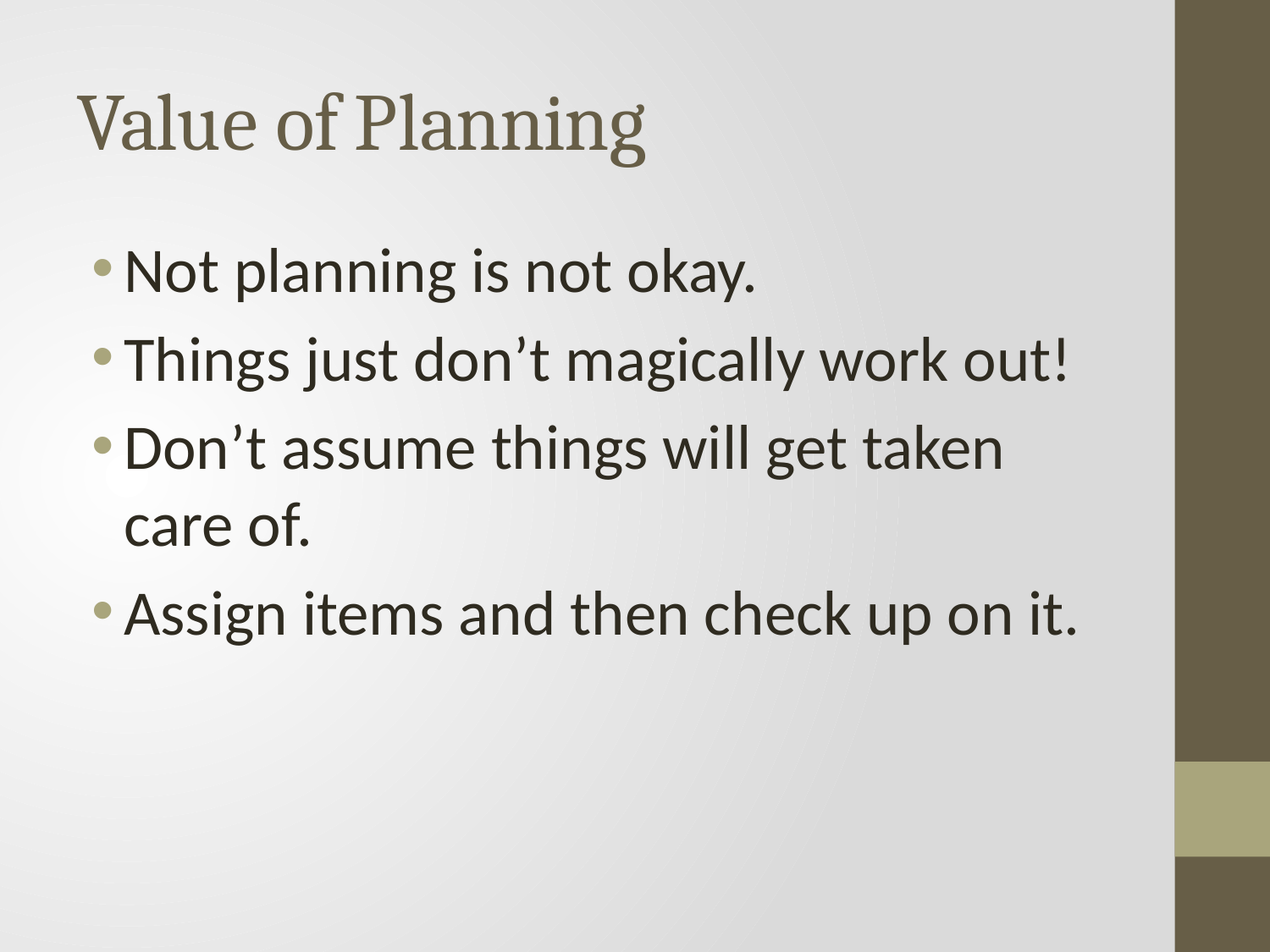

# Value of Planning
Not planning is not okay.
Things just don’t magically work out!
Don’t assume things will get taken care of.
Assign items and then check up on it.